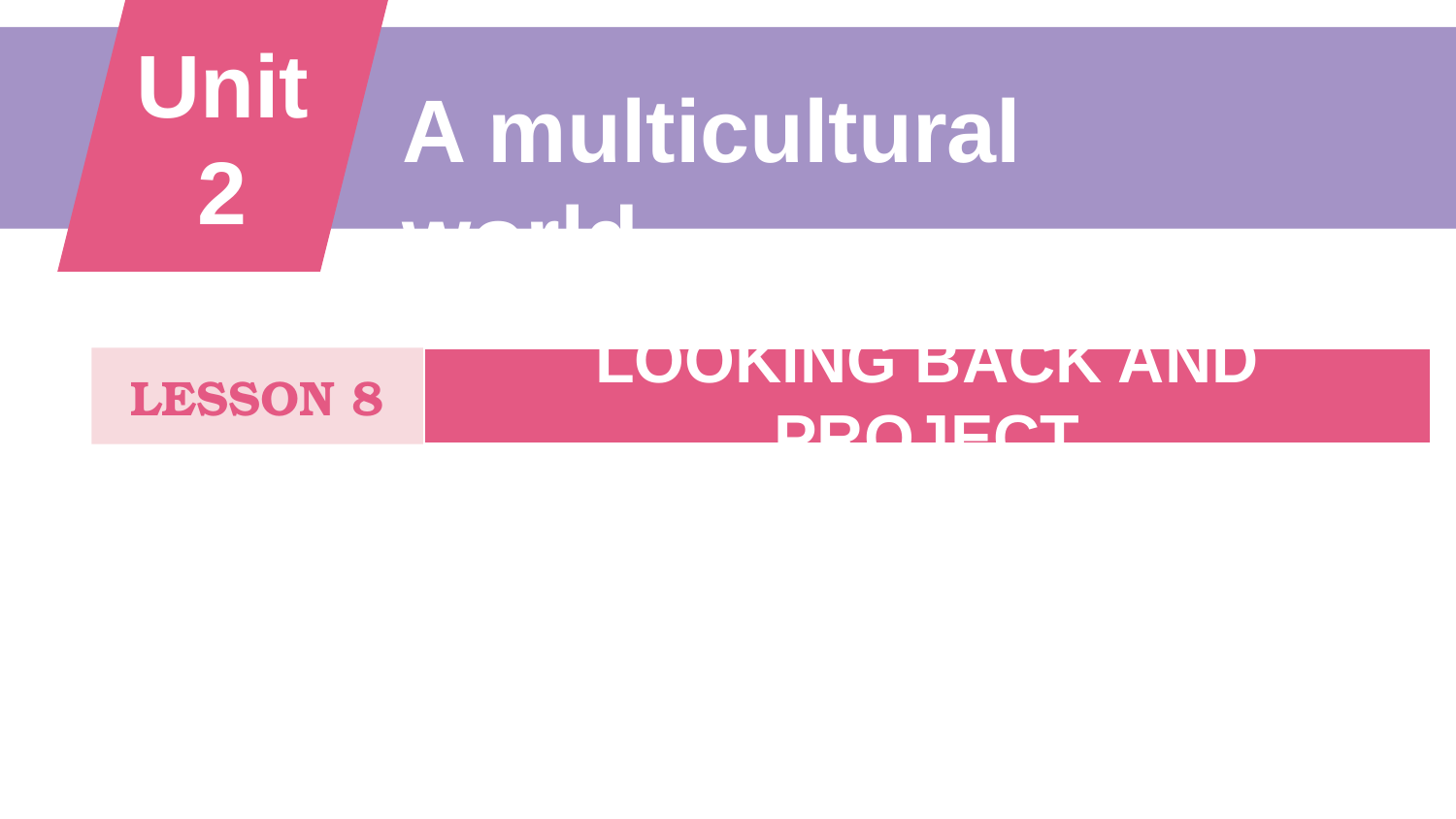

Unit 2

A multicultural world
LOOKING BACK AND PROJECT
LESSON 8